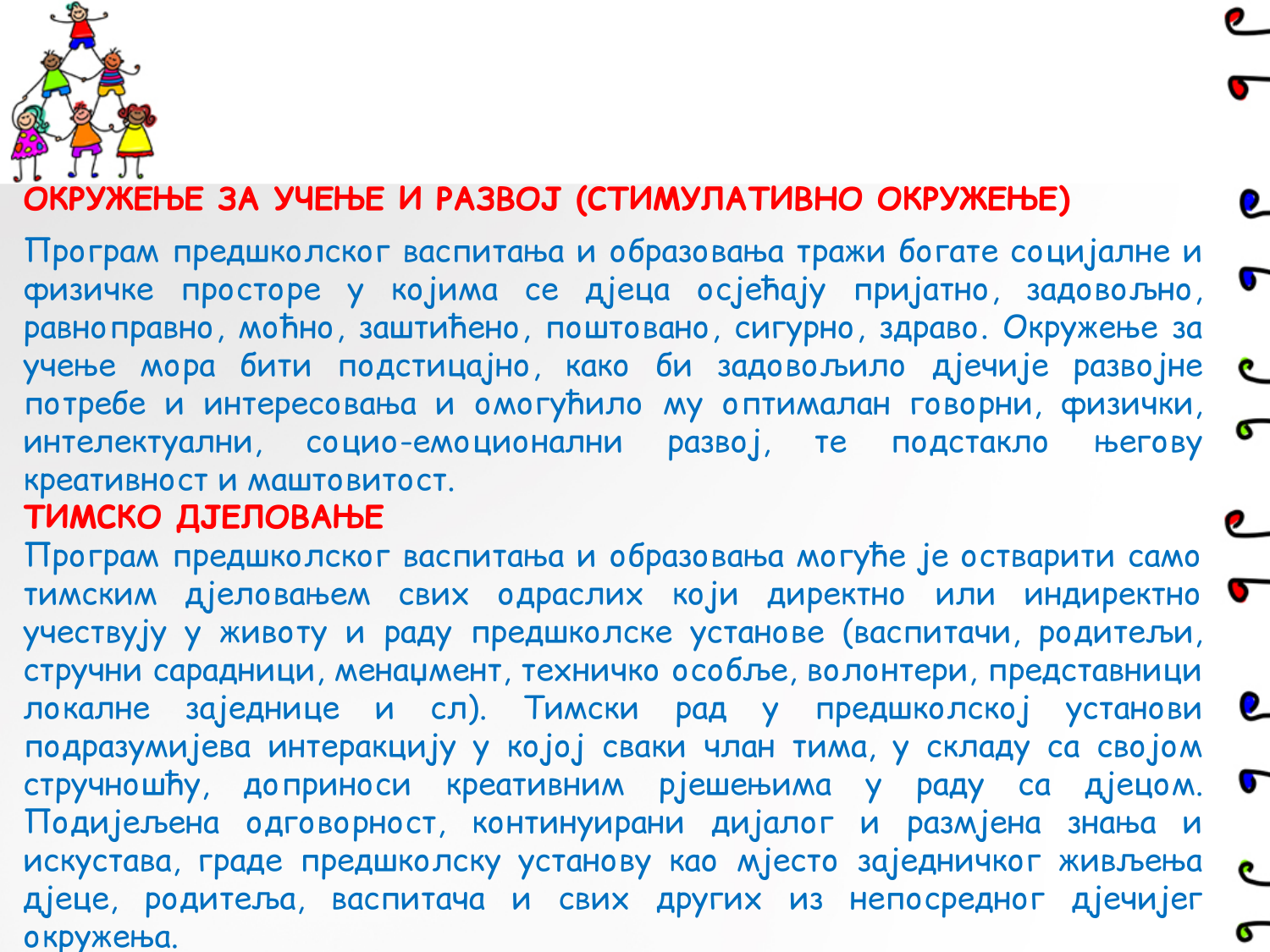

ОКРУЖЕЊЕ ЗА УЧЕЊЕ И РАЗВОЈ (СТИМУЛАТИВНО ОКРУЖЕЊЕ)
Програм предшколског васпитања и образовања тражи богате социјалне и физичке просторе у којима се дјеца осјећају пријатно, задовољно, равноправно, моћно, заштићено, поштовано, сигурно, здраво. Окружење за учење мора бити подстицајно, како би задовољило дјечије развојне потребе и интересовања и омогућило му оптималан говорни, физички, интелектуални, социо-емоционални развој, те подстакло његову креативност и маштовитост.
ТИМСКО ДЈЕЛОВАЊЕ
Програм предшколског васпитања и образовања могуће је остварити само тимским дјеловањем свих одраслих који директно или индиректно учествују у животу и раду предшколске установе (васпитачи, родитељи, стручни сарадници, менаџмент, техничко особље, волонтери, представници локалне заједнице и сл). Тимски рад у предшколској установи подразумијева интеракцију у којој сваки члан тима, у складу са својом стручношћу, доприноси креативним рјешењима у раду са дјецом. Подијељена одговорност, континуирани дијалог и размјена знања и искустава, граде предшколску установу као мјесто заједничког живљења дјеце, родитеља, васпитача и свих других из непосредног дјечијег окружења.